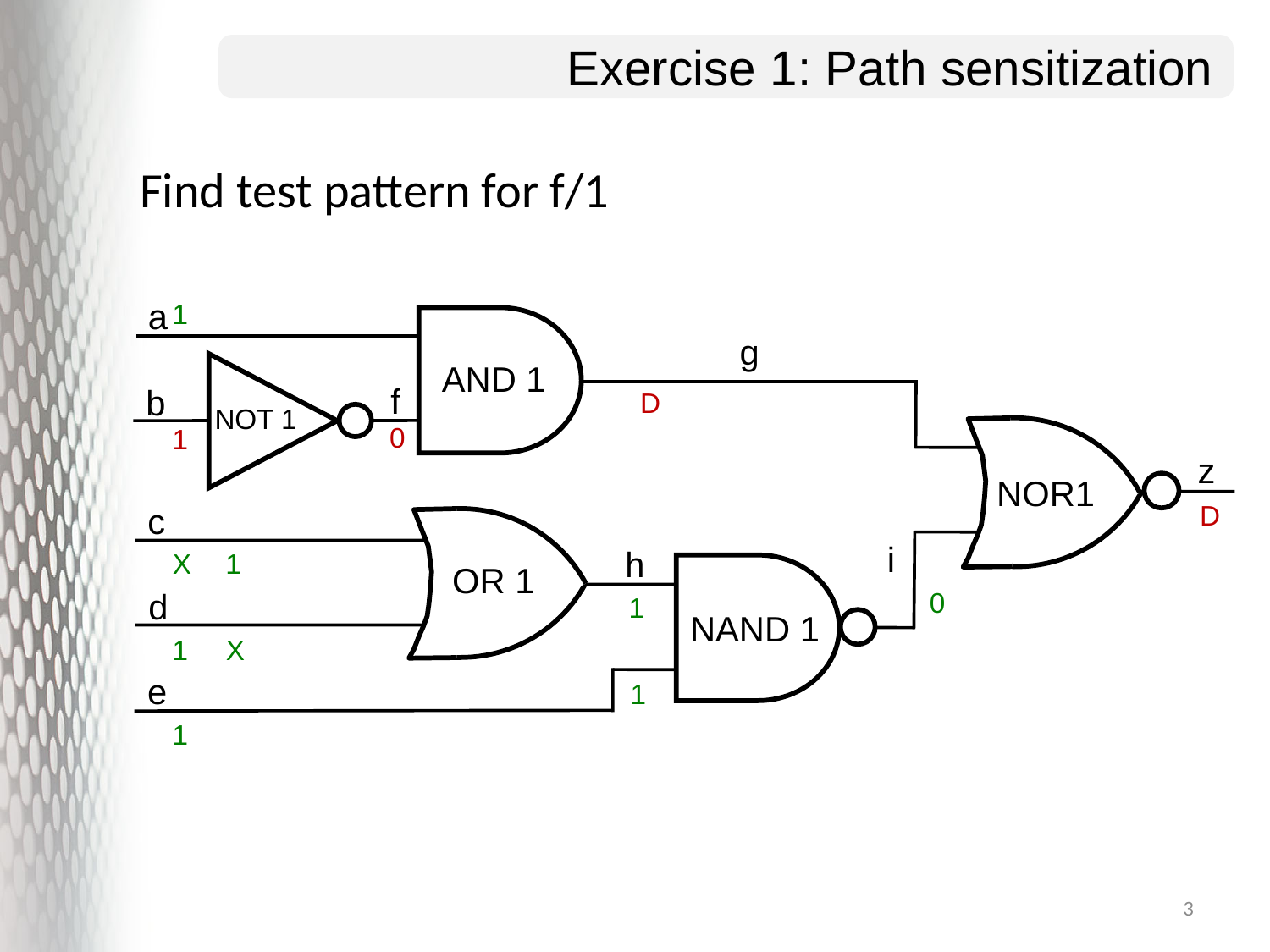

# Exercise 1: Path sensitization

Find test pattern for f/1

a

g
AND 1

NOT 1
f
b

z
NOR1
c

OR 1
i

h

d
NAND 1
e

1
D
0
1
D
1
X
0
1
1
X
1
1
3